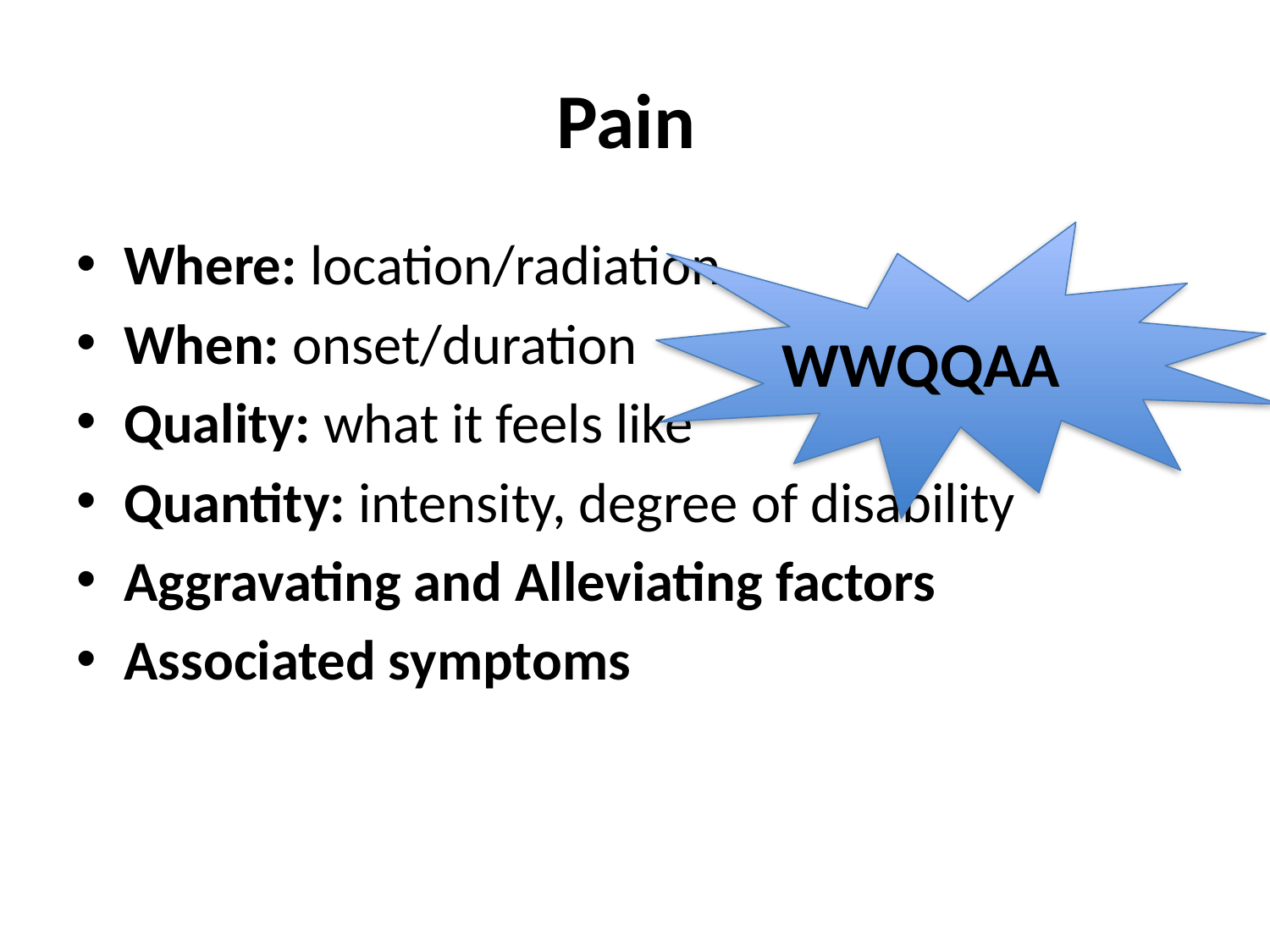

# Pain
Where: location/radiation
When: onset/duration
Quality: what it feels like
Quantity: intensity, degree of disability
Aggravating and Alleviating factors
Associated symptoms

   WWQQAA